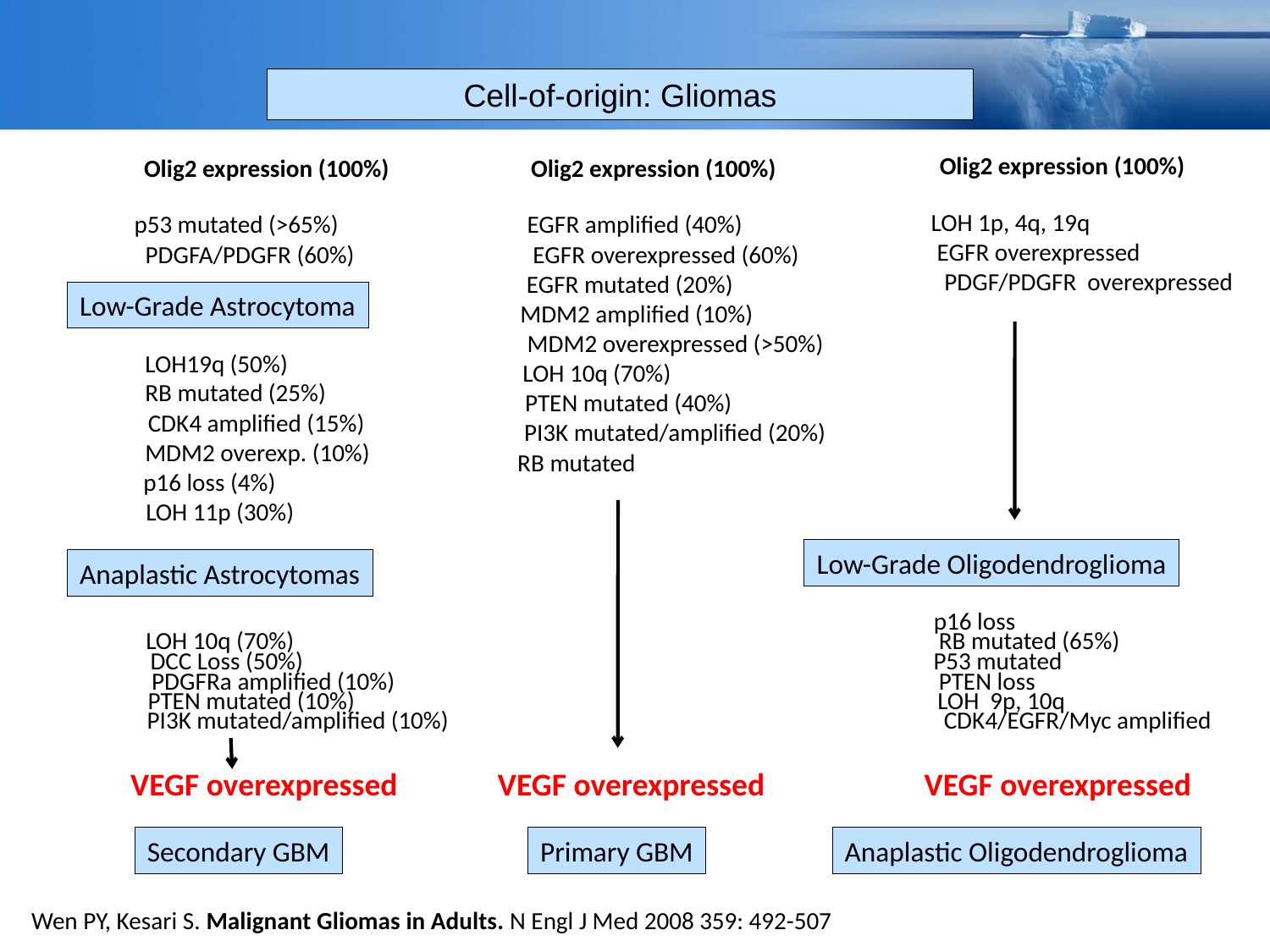

Cell-of-origin: Gliomas
Olig2 expression (100%)
Olig2 expression (100%)
Olig2 expression (100%)
LOH 1p, 4q, 19q
p53 mutated (>65%)
EGFR amplified (40%)
EGFR overexpressed
PDGFA/PDGFR (60%)
EGFR overexpressed (60%)
PDGF/PDGFR  overexpressed
EGFR mutated (20%)
Low-Grade Astrocytoma
MDM2 amplified (10%)
MDM2 overexpressed (>50%)
LOH19q (50%)
LOH 10q (70%)
RB mutated (25%)
PTEN mutated (40%)
CDK4 amplified (15%)
PI3K mutated/amplified (20%)
MDM2 overexp. (10%)
RB mutated
p16 loss (4%)
LOH 11p (30%)
Low-Grade Oligodendroglioma
Anaplastic Astrocytomas
p16 loss
LOH 10q (70%)
RB mutated (65%)
DCC Loss (50%)
P53 mutated
PDGFRa amplified (10%)
PTEN loss
PTEN mutated (10%)
LOH  9p, 10q
PI3K mutated/amplified (10%)
CDK4/EGFR/Myc amplified
VEGF overexpressed
VEGF overexpressed
VEGF overexpressed
Secondary GBM
Primary GBM
Anaplastic Oligodendroglioma
Wen PY, Kesari S. Malignant Gliomas in Adults. N Engl J Med 2008 359: 492-507